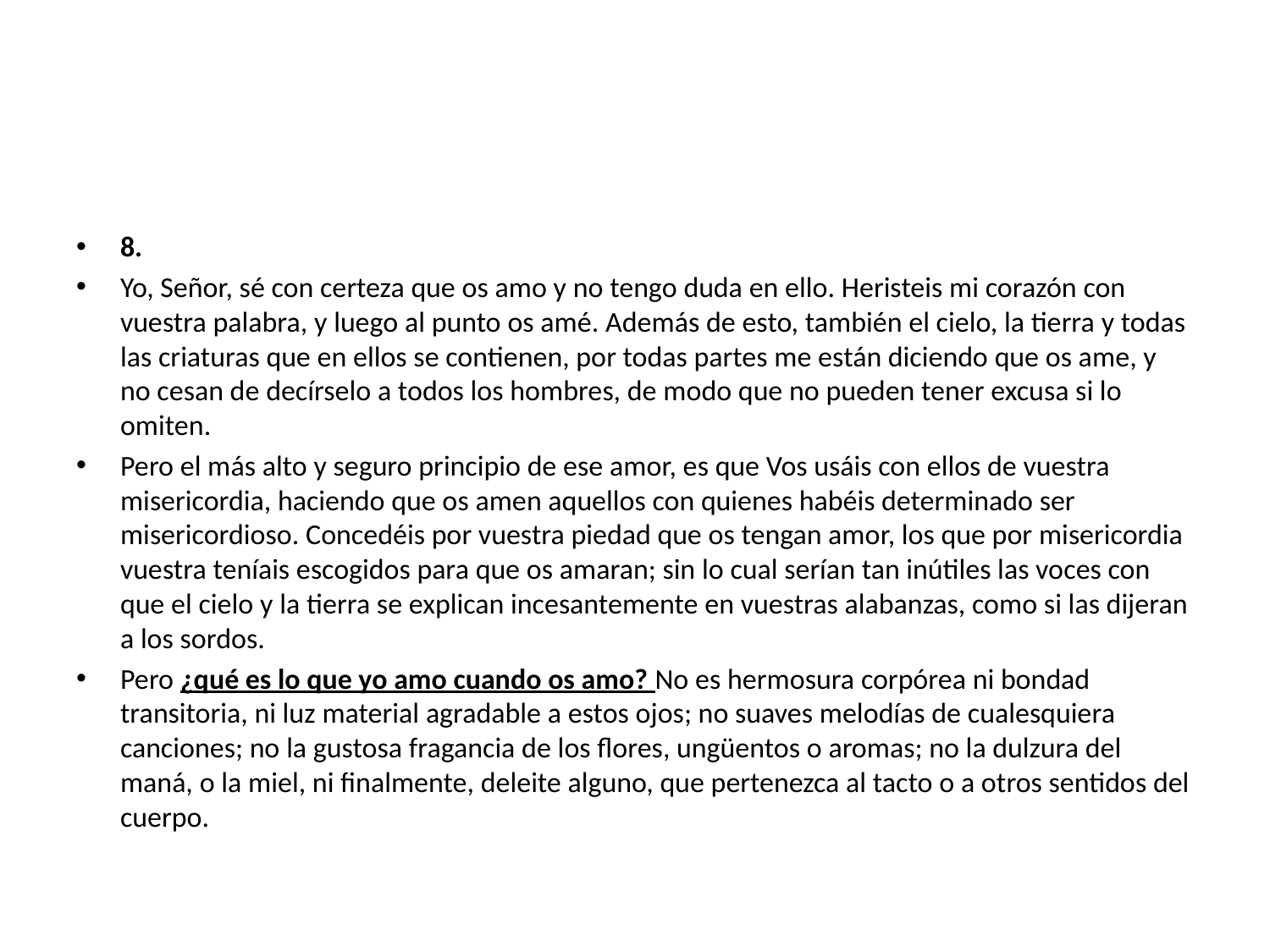

#
8.
Yo, Señor, sé con certeza que os amo y no tengo duda en ello. Heristeis mi corazón con vuestra palabra, y luego al punto os amé. Además de esto, también el cielo, la tierra y todas las criaturas que en ellos se contienen, por todas partes me están diciendo que os ame, y no cesan de decírselo a todos los hombres, de modo que no pueden tener excusa si lo omiten.
Pero el más alto y seguro principio de ese amor, es que Vos usáis con ellos de vuestra misericordia, haciendo que os amen aquellos con quienes habéis determinado ser misericordioso. Concedéis por vuestra piedad que os tengan amor, los que por misericordia vuestra teníais escogidos para que os amaran; sin lo cual serían tan inútiles las voces con que el cielo y la tierra se explican incesantemente en vuestras alabanzas, como si las dijeran a los sordos.
Pero ¿qué es lo que yo amo cuando os amo? No es hermosura corpórea ni bondad transitoria, ni luz material agradable a estos ojos; no suaves melodías de cualesquiera canciones; no la gustosa fragancia de los flores, ungüentos o aromas; no la dulzura del maná, o la miel, ni finalmente, deleite alguno, que pertenezca al tacto o a otros sentidos del cuerpo.